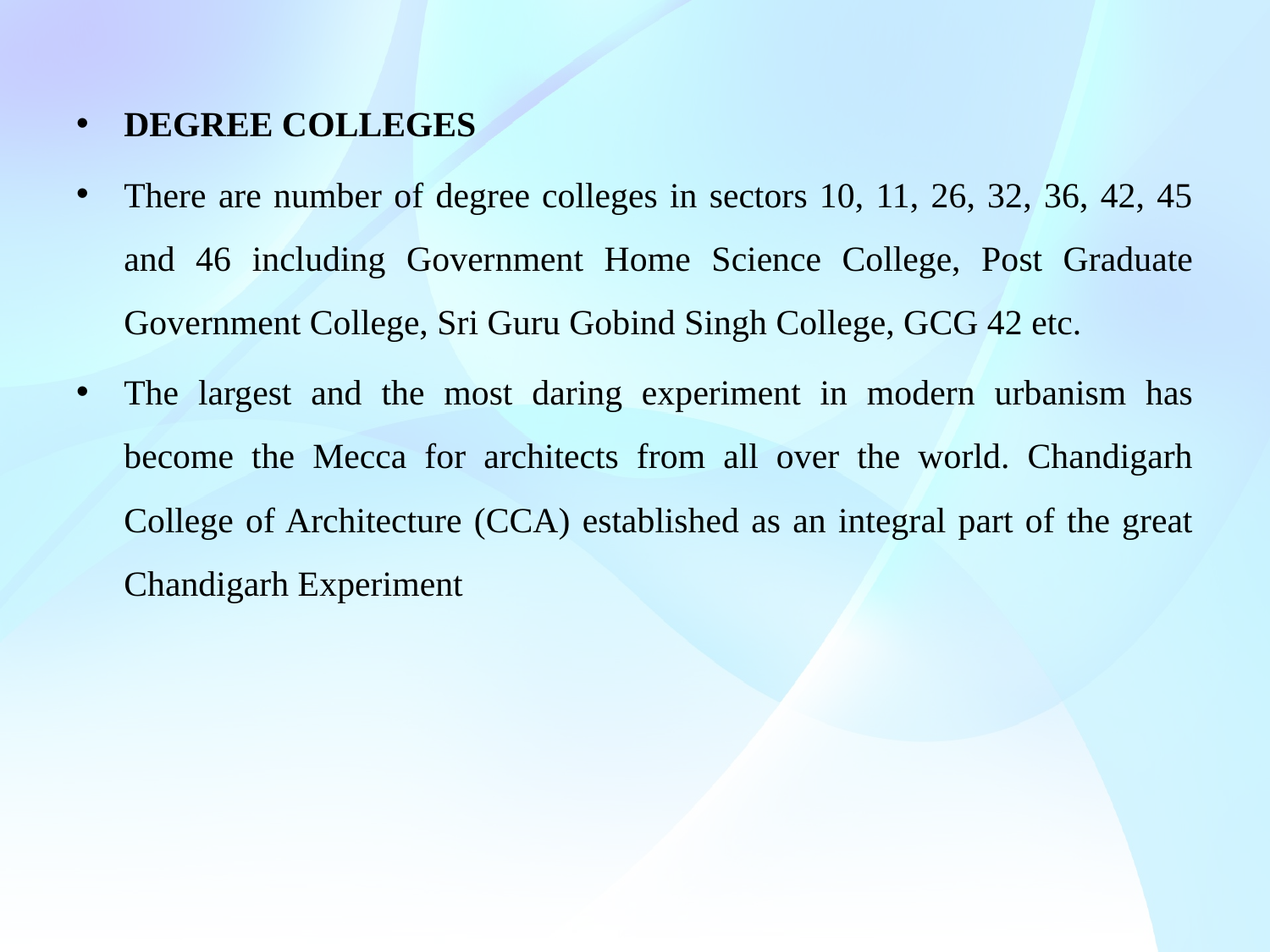

DEGREE COLLEGES
There are number of degree colleges in sectors 10, 11, 26, 32, 36, 42, 45 and 46 including Government Home Science College, Post Graduate Government College, Sri Guru Gobind Singh College, GCG 42 etc.
The largest and the most daring experiment in modern urbanism has become the Mecca for architects from all over the world. Chandigarh College of Architecture (CCA) established as an integral part of the great Chandigarh Experiment